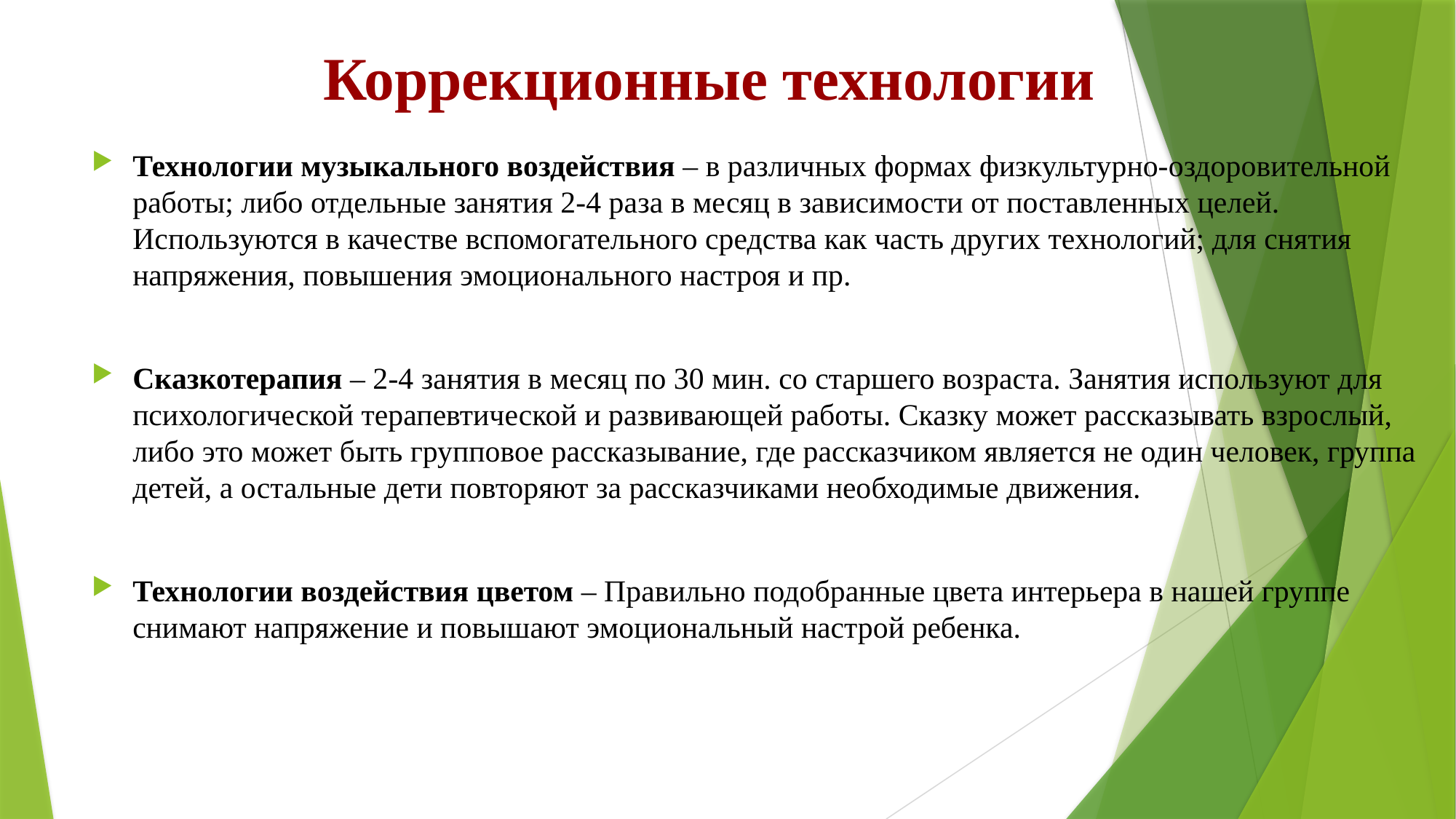

# Коррекционные технологии
Технологии музыкального воздействия – в различных формах физкультурно-оздоровительной работы; либо отдельные занятия 2-4 раза в месяц в зависимости от поставленных целей. Используются в качестве вспомогательного средства как часть других технологий; для снятия напряжения, повышения эмоционального настроя и пр.

Сказкотерапия – 2-4 занятия в месяц по 30 мин. со старшего возраста. Занятия используют для психологической терапевтической и развивающей работы. Сказку может рассказывать взрослый, либо это может быть групповое рассказывание, где рассказчиком является не один человек, группа детей, а остальные дети повторяют за рассказчиками необходимые движения.

Технологии воздействия цветом – Правильно подобранные цвета интерьера в нашей группе снимают напряжение и повышают эмоциональный настрой ребенка.